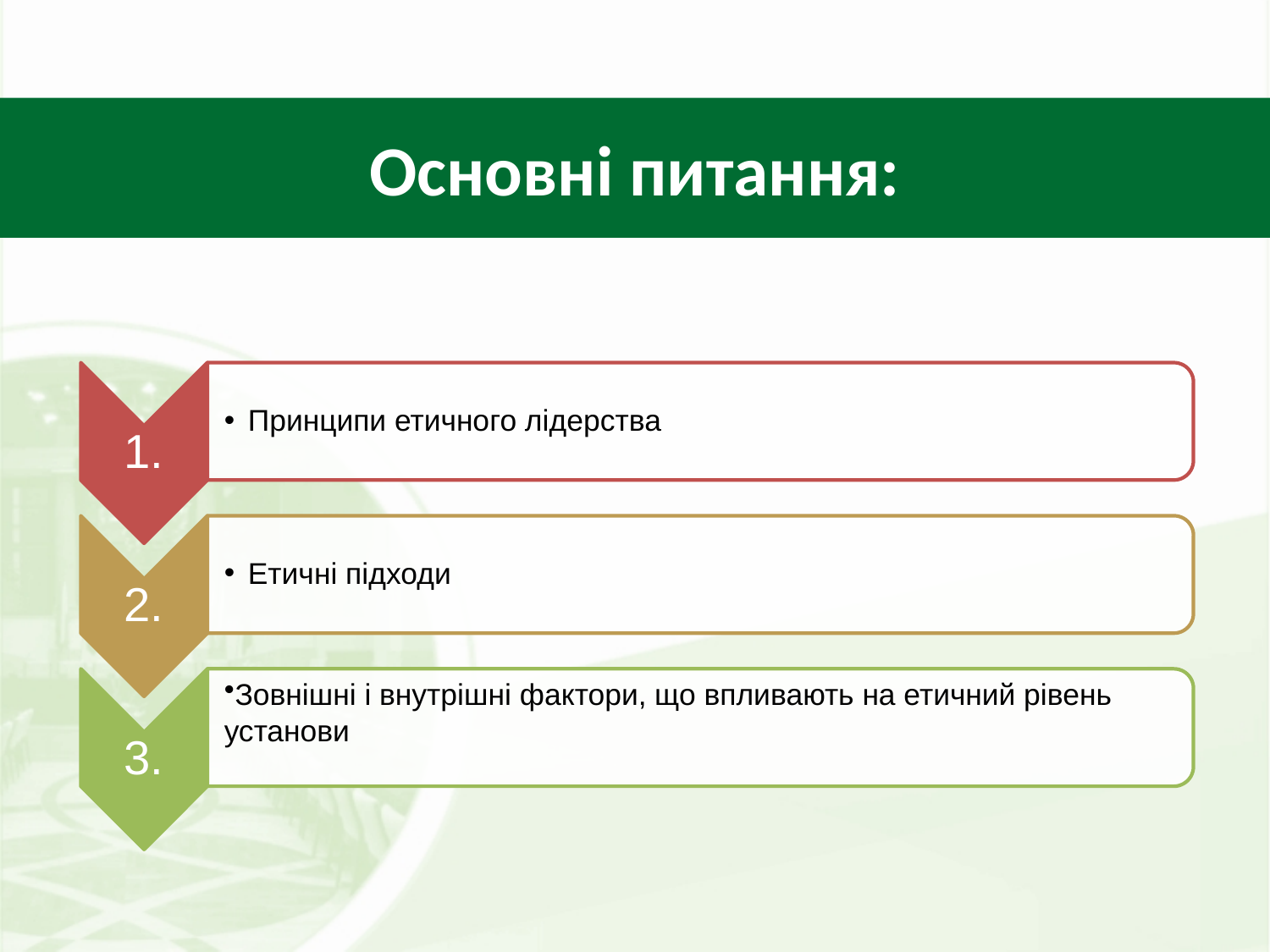

Основні питання:
1.
Принципи етичного лідерства
2.
Етичні підходи
3.
Зовнішні і внутрішні фактори, що впливають на етичний рівень установи